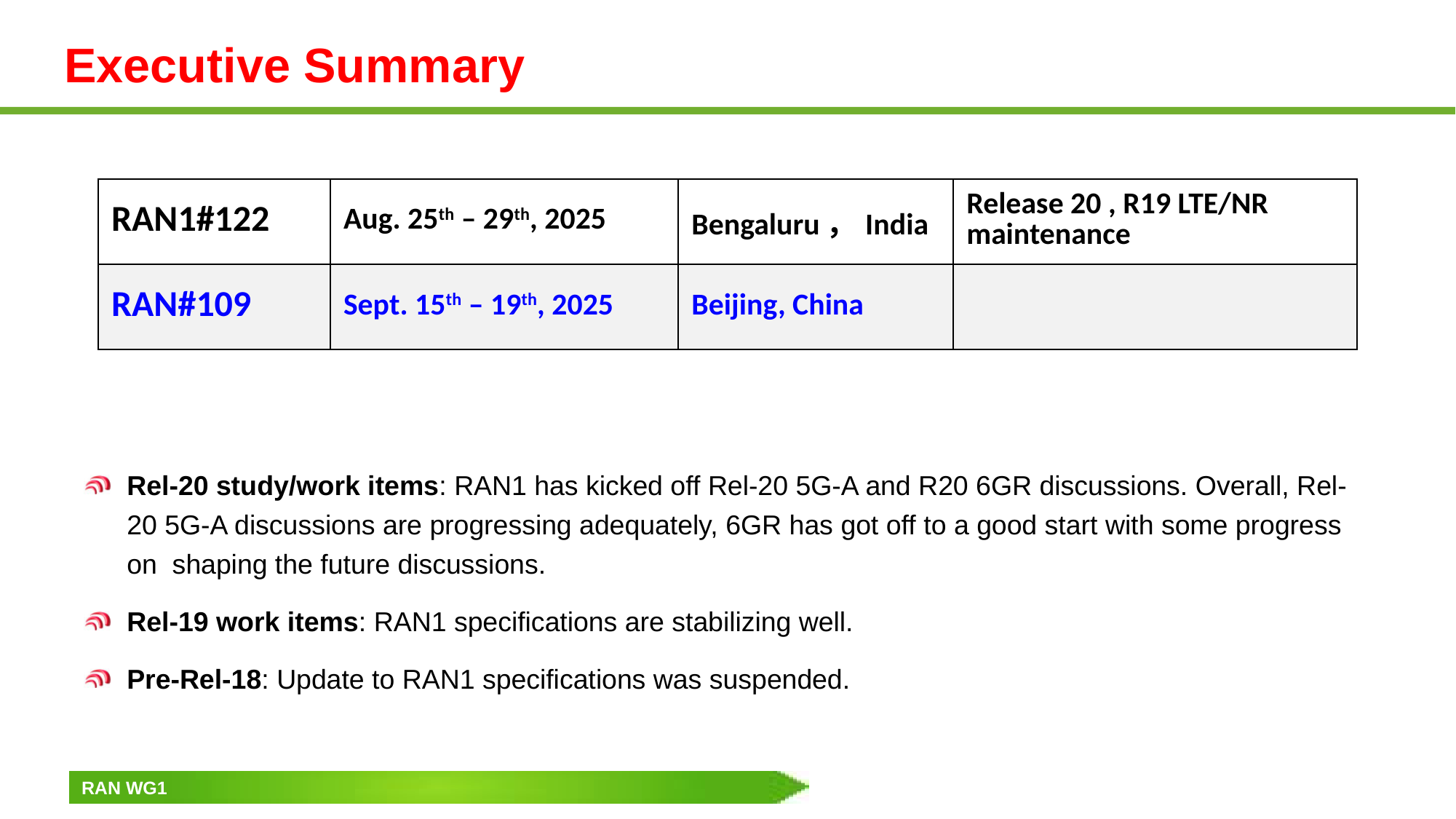

# Executive Summary
| RAN1#122 | Aug. 25th – 29th, 2025 | Bengaluru，India | Release 20 , R19 LTE/NR maintenance |
| --- | --- | --- | --- |
| RAN#109 | Sept. 15th – 19th, 2025 | Beijing, China |  |
Rel-20 study/work items: RAN1 has kicked off Rel-20 5G-A and R20 6GR discussions. Overall, Rel-20 5G-A discussions are progressing adequately, 6GR has got off to a good start with some progress on  shaping the future discussions.
Rel-19 work items: RAN1 specifications are stabilizing well.
Pre-Rel-18: Update to RAN1 specifications was suspended.